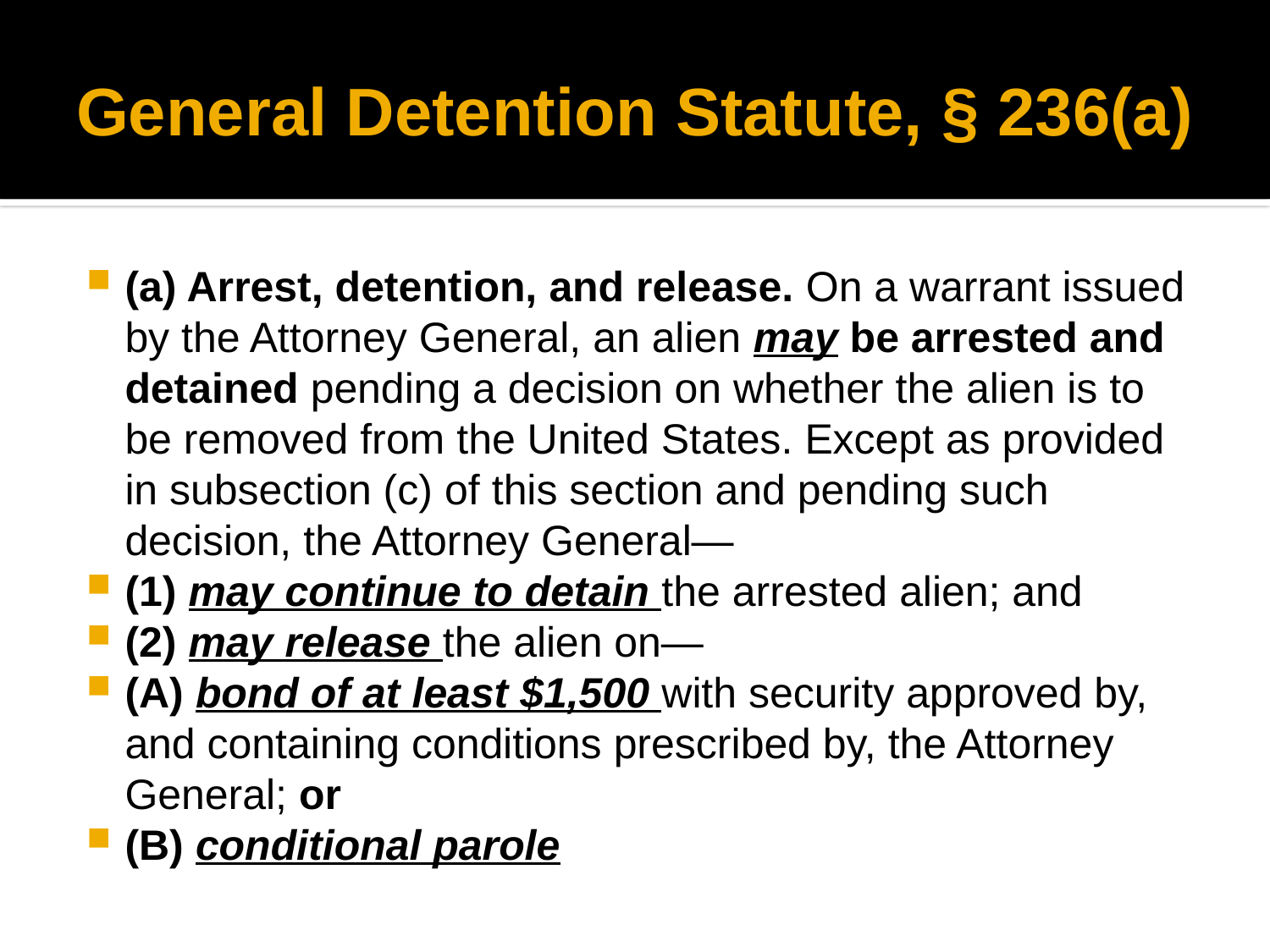

# General Detention Statute, § 236(a)
(a) Arrest, detention, and release. On a warrant issued by the Attorney General, an alien may be arrested and detained pending a decision on whether the alien is to be removed from the United States. Except as provided in subsection (c) of this section and pending such decision, the Attorney General—
(1) may continue to detain the arrested alien; and
(2) may release the alien on—
(A) bond of at least $1,500 with security approved by, and containing conditions prescribed by, the Attorney General; or
(B) conditional parole